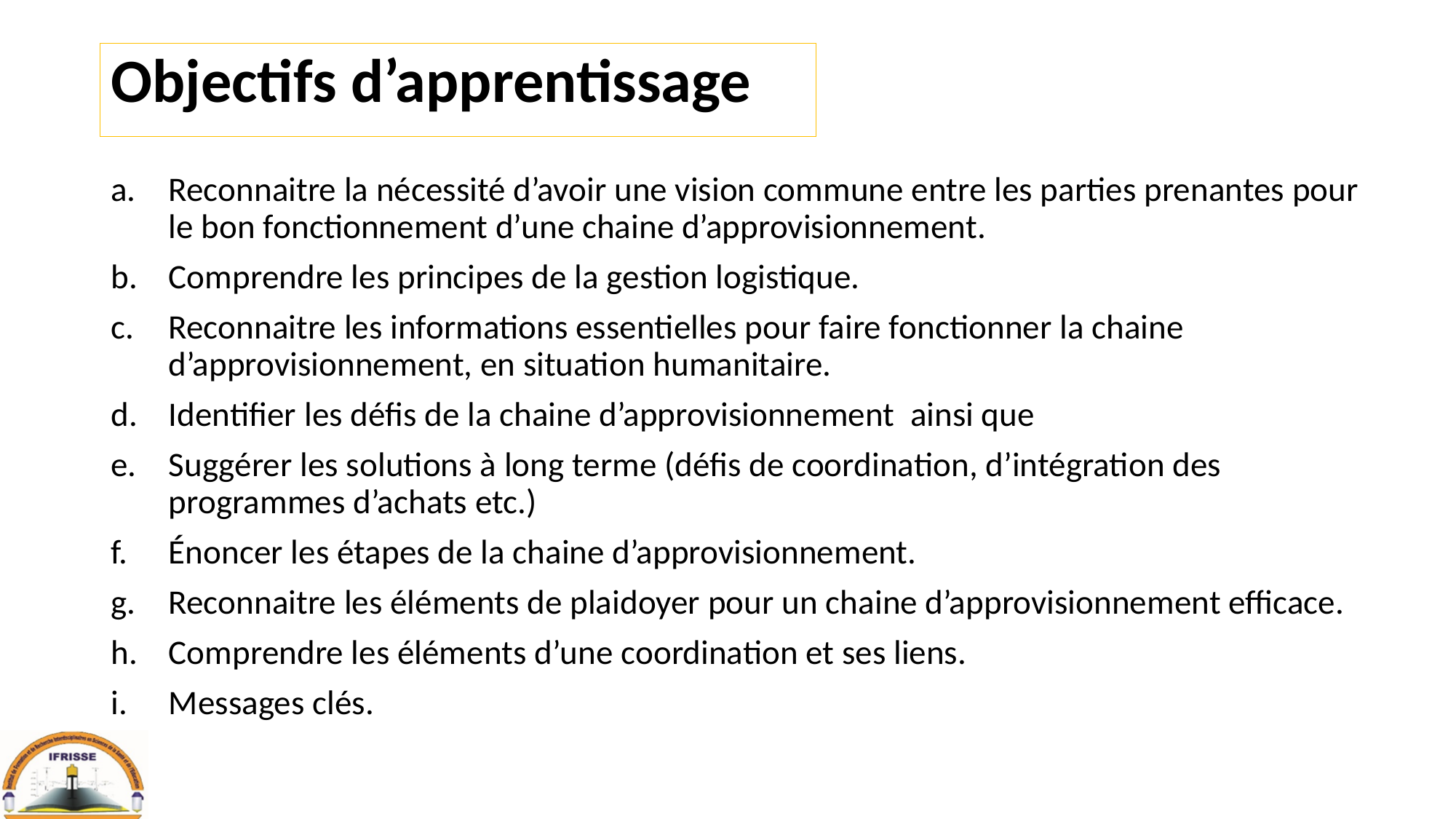

# Objectifs d’apprentissage
Reconnaitre la nécessité d’avoir une vision commune entre les parties prenantes pour le bon fonctionnement d’une chaine d’approvisionnement.
Comprendre les principes de la gestion logistique.
Reconnaitre les informations essentielles pour faire fonctionner la chaine d’approvisionnement, en situation humanitaire.
Identifier les défis de la chaine d’approvisionnement  ainsi que
Suggérer les solutions à long terme (défis de coordination, d’intégration des programmes d’achats etc.)
Énoncer les étapes de la chaine d’approvisionnement.
Reconnaitre les éléments de plaidoyer pour un chaine d’approvisionnement efficace.
Comprendre les éléments d’une coordination et ses liens.
Messages clés.